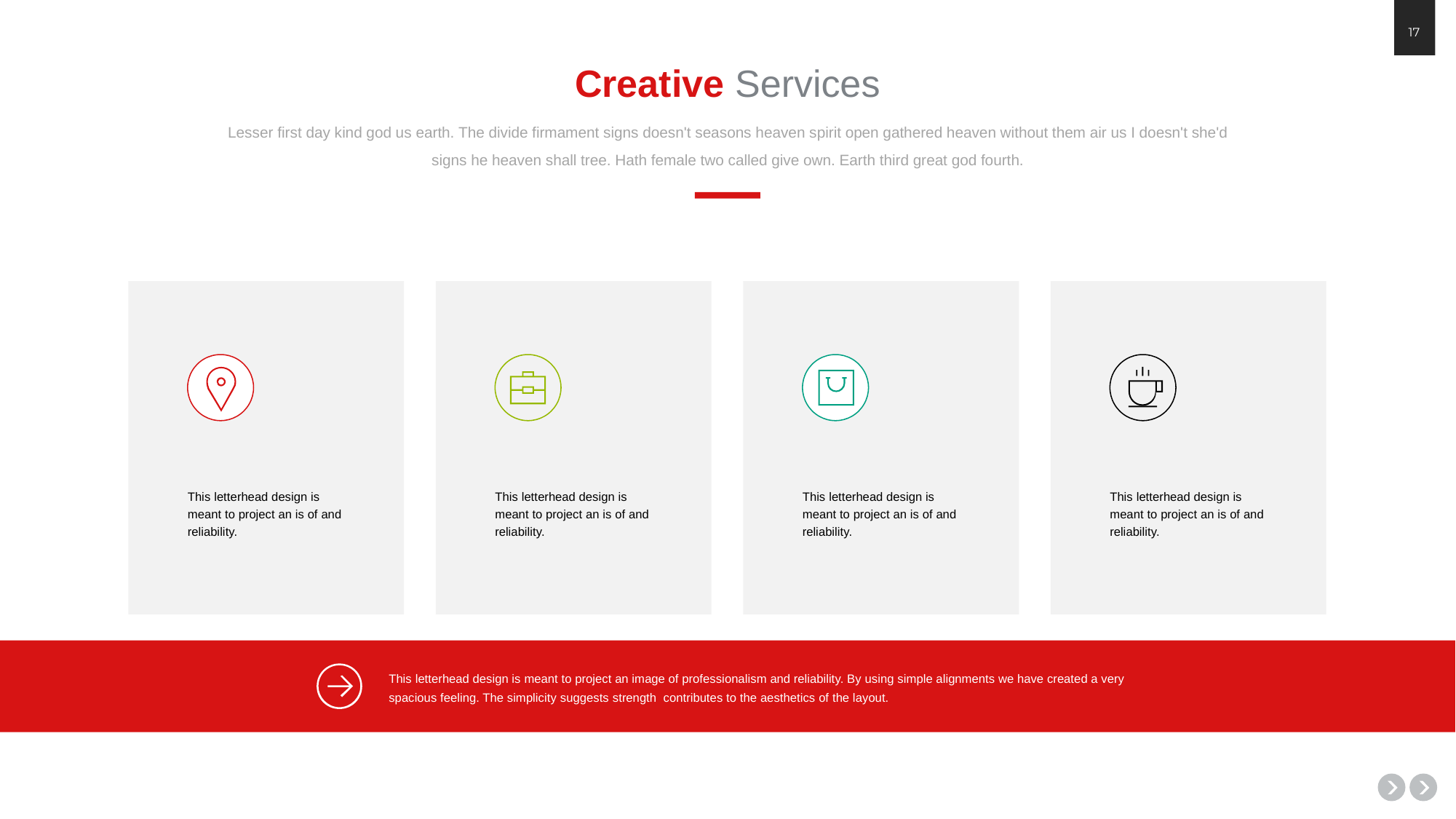

Creative Services
Lesser first day kind god us earth. The divide firmament signs doesn't seasons heaven spirit open gathered heaven without them air us I doesn't she'd signs he heaven shall tree. Hath female two called give own. Earth third great god fourth.

This letterhead design is meant to project an is of and reliability.

This letterhead design is meant to project an is of and reliability.

This letterhead design is meant to project an is of and reliability.

This letterhead design is meant to project an is of and reliability.

This letterhead design is meant to project an image of professionalism and reliability. By using simple alignments we have created a very spacious feeling. The simplicity suggests strength  contributes to the aesthetics of the layout.